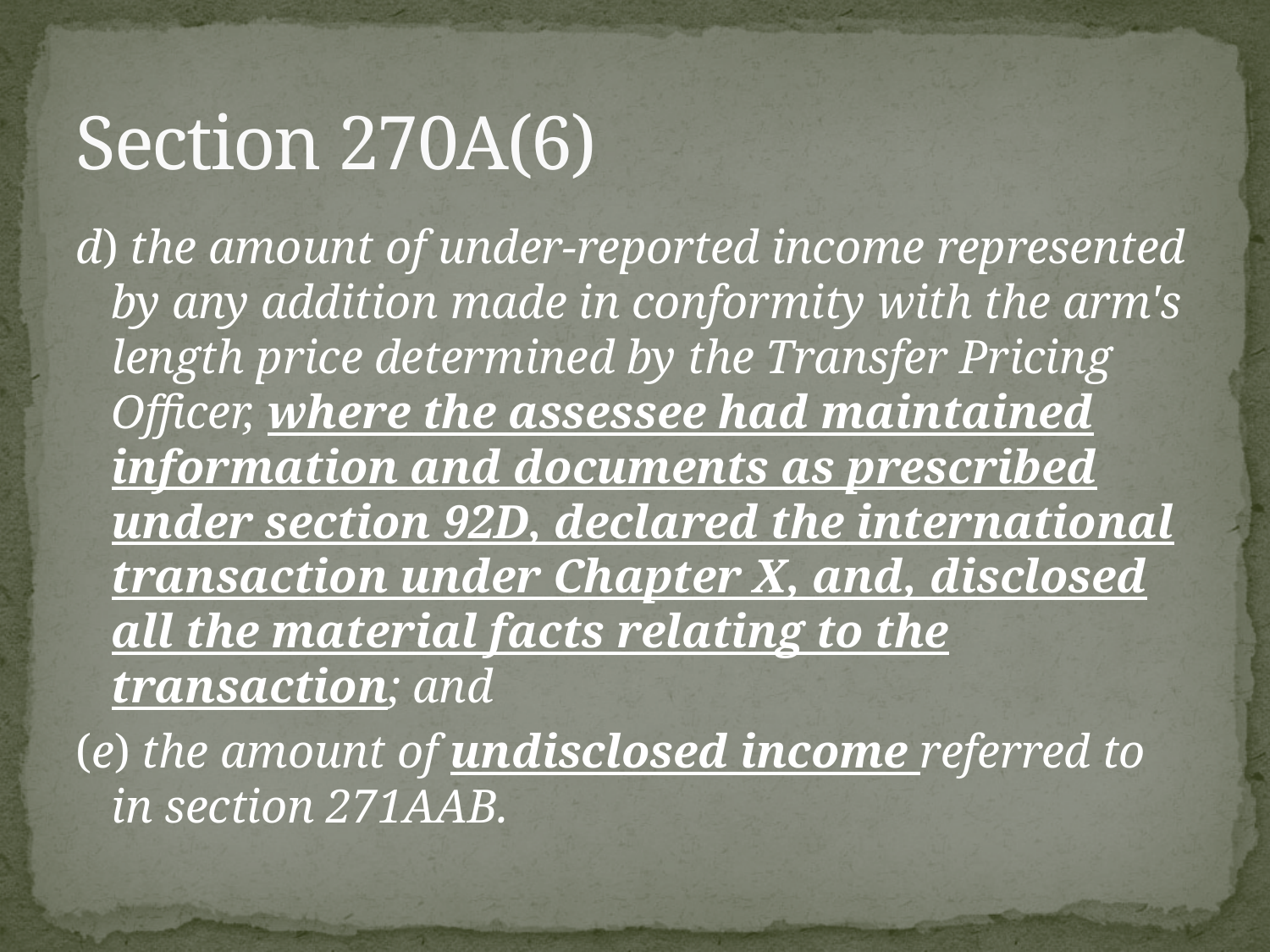

# Section 270A(6)
d) the amount of under-reported income represented by any addition made in conformity with the arm's length price determined by the Transfer Pricing Officer, where the assessee had maintained information and documents as prescribed under section 92D, declared the international transaction under Chapter X, and, disclosed all the material facts relating to the transaction; and
(e) the amount of undisclosed income referred to in section 271AAB.